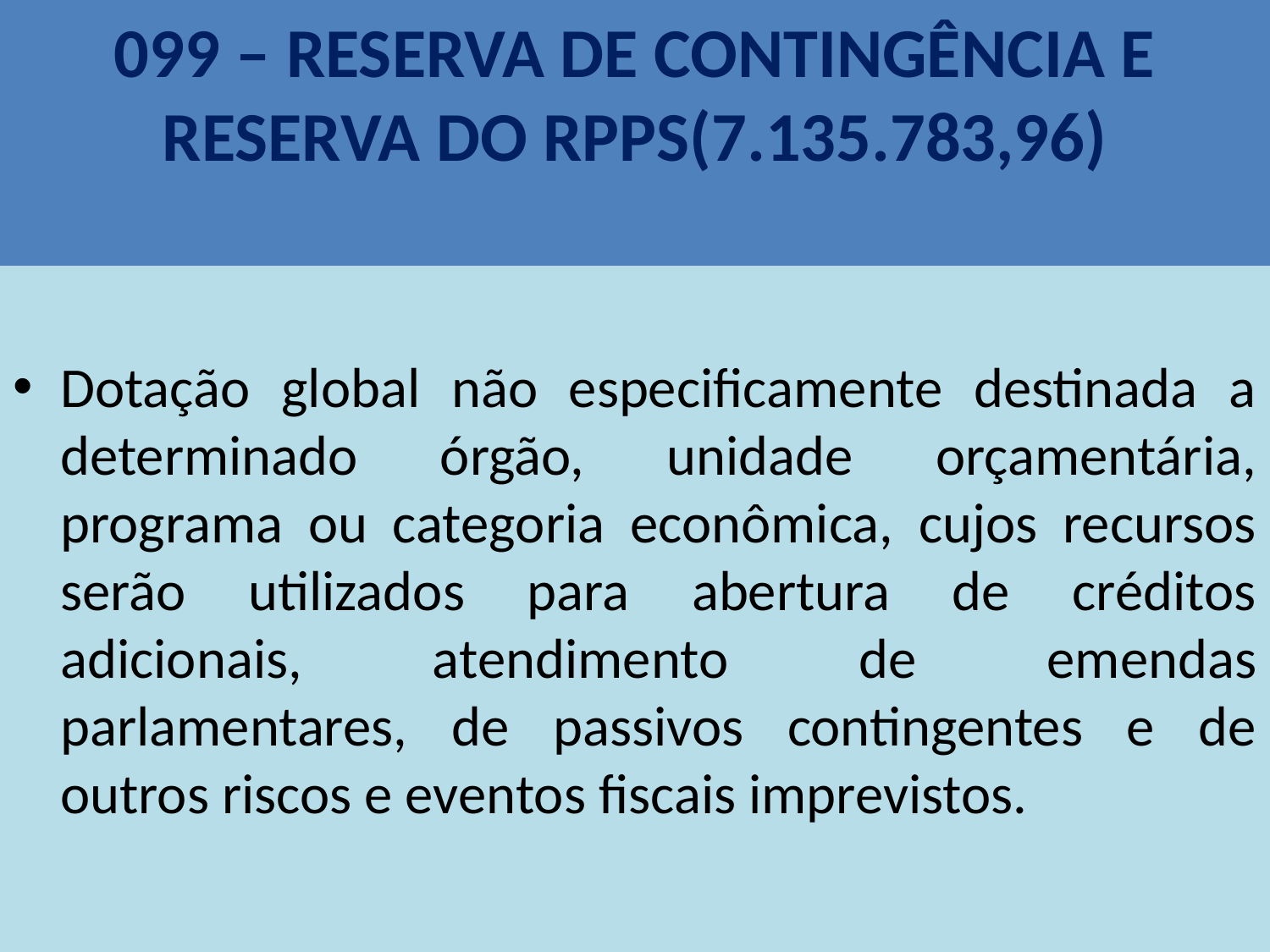

# 099 – RESERVA DE CONTINGÊNCIA E RESERVA DO RPPS(7.135.783,96)

Dotação global não especificamente destinada a determinado órgão, unidade orçamentária, programa ou categoria econômica, cujos recursos serão utilizados para abertura de créditos adicionais, atendimento de emendas parlamentares, de passivos contingentes e de outros riscos e eventos fiscais imprevistos.